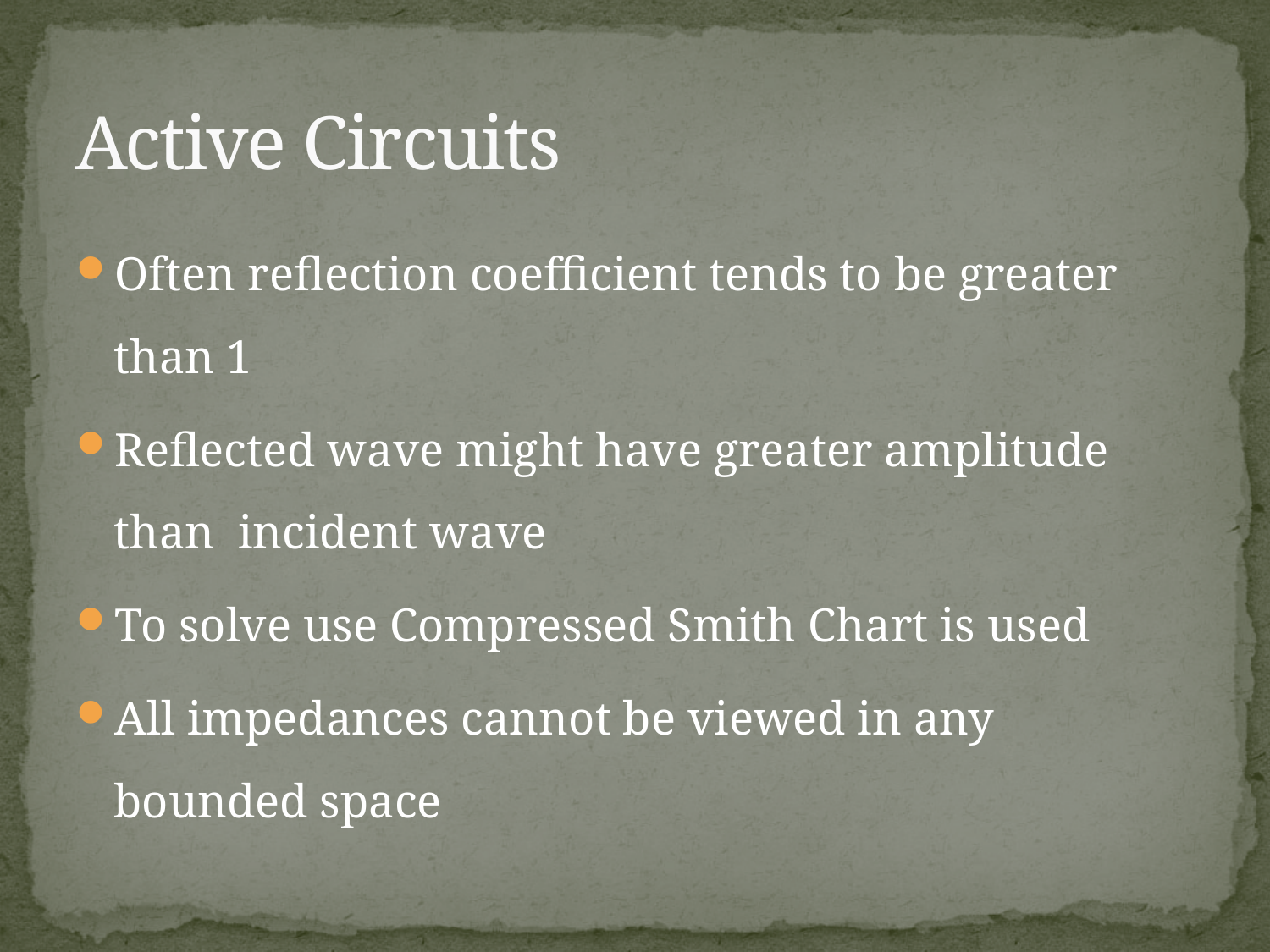

# Active Circuits
Often reflection coefficient tends to be greater than 1
Reflected wave might have greater amplitude than  incident wave
To solve use Compressed Smith Chart is used
All impedances cannot be viewed in any bounded space